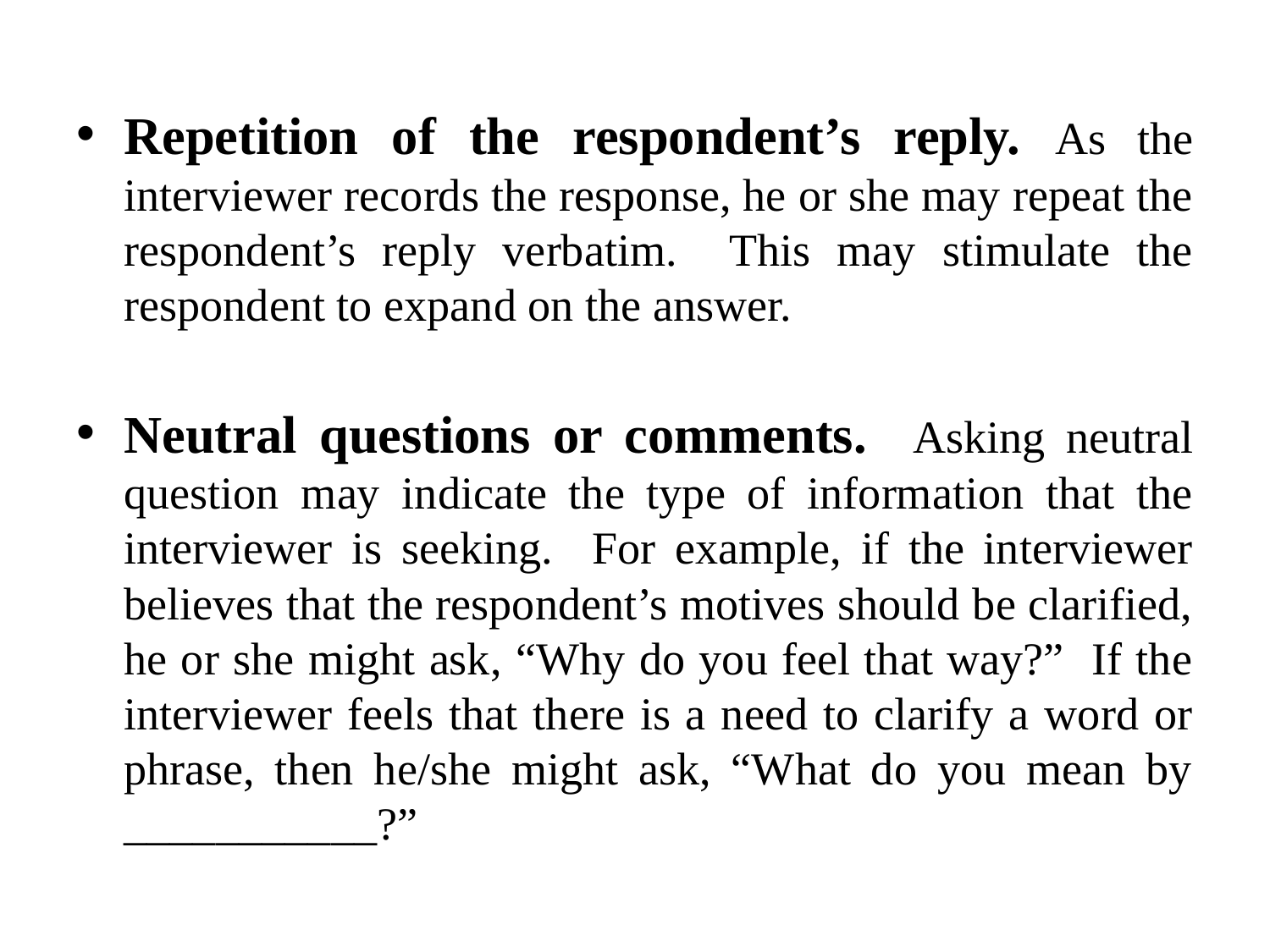

Repetition of the respondent’s reply. As the interviewer records the response, he or she may repeat the respondent’s reply verbatim.  This may stimulate the respondent to expand on the answer.

Neutral questions or comments.  Asking neutral question may indicate the type of information that the interviewer is seeking.  For example, if the interviewer believes that the respondent’s motives should be clarified, he or she might ask, “Why do you feel that way?”  If the interviewer feels that there is a need to clarify a word or phrase, then he/she might ask, “What do you mean by ___________?”